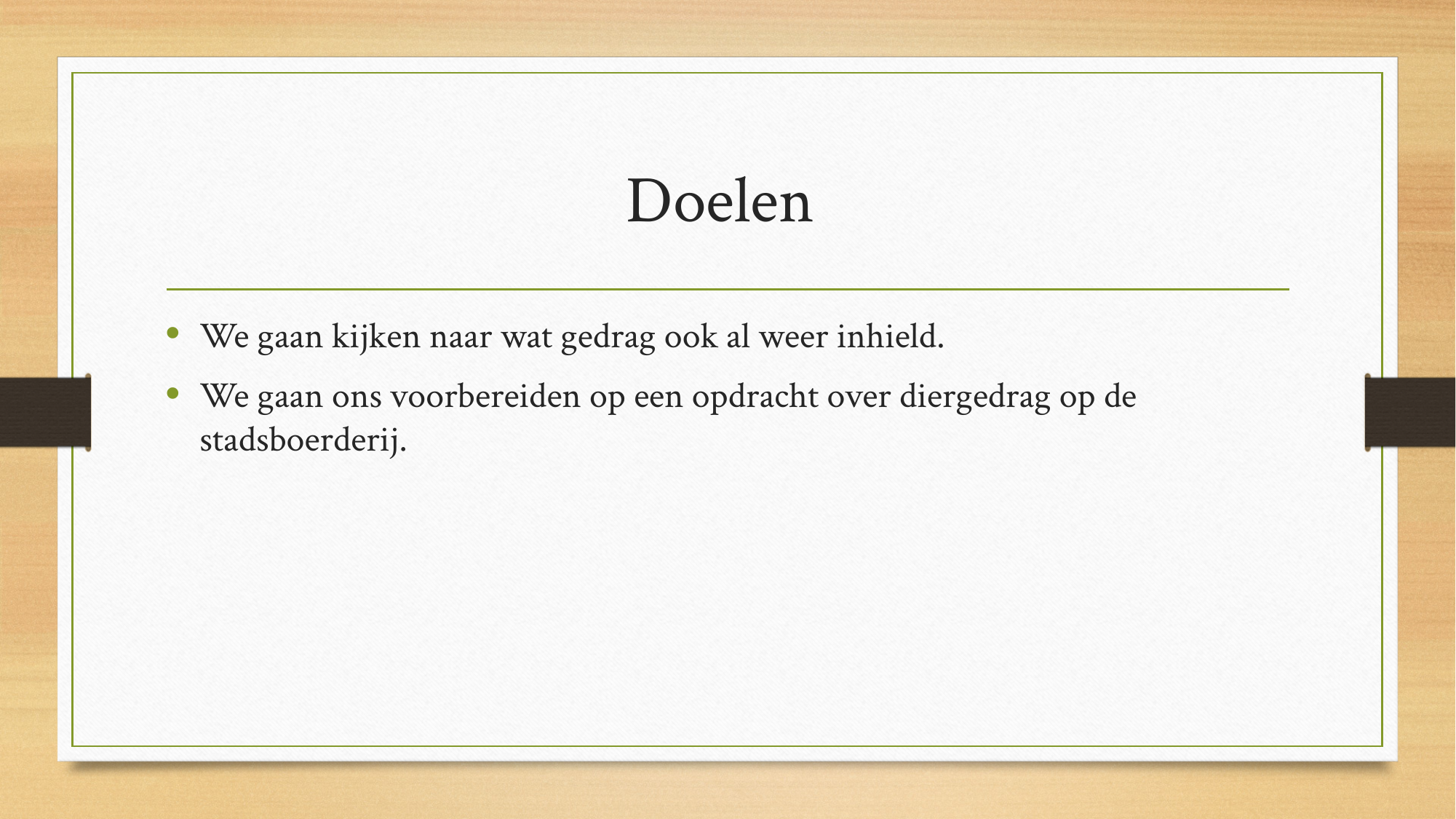

# Doelen
We gaan kijken naar wat gedrag ook al weer inhield.
We gaan ons voorbereiden op een opdracht over diergedrag op de stadsboerderij.